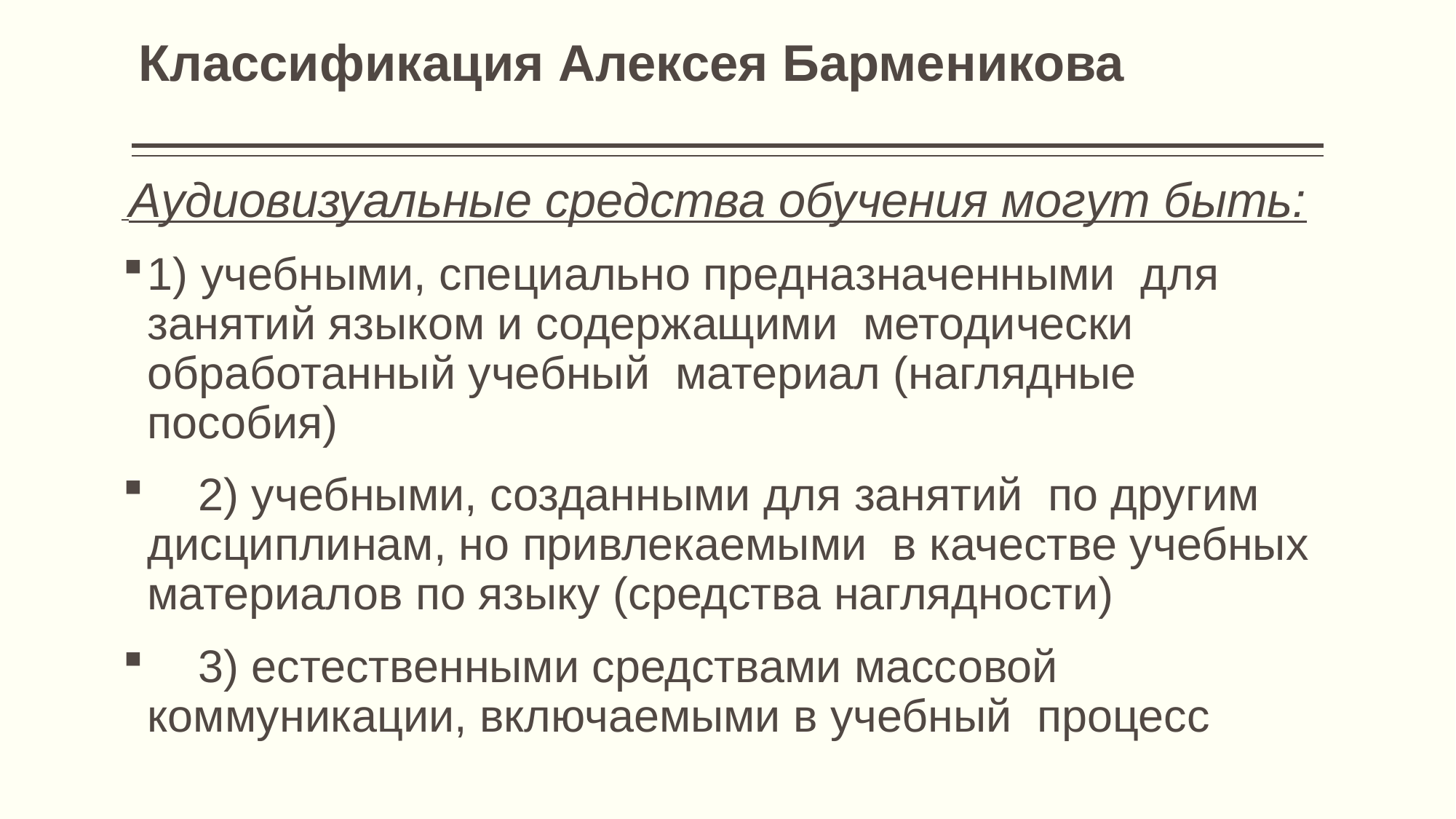

# Классификация Алексея Барменикова
 Аудиовизуальные средства обучения могут быть:
1) учебными, специально предназначенными  для занятий языком и содержащими  методически обработанный учебный  материал (наглядные пособия)
    2) учебными, созданными для занятий  по другим дисциплинам, но привлекаемыми  в качестве учебных материалов по языку (средства наглядности)
    3) естественными средствами массовой  коммуникации, включаемыми в учебный  процесс